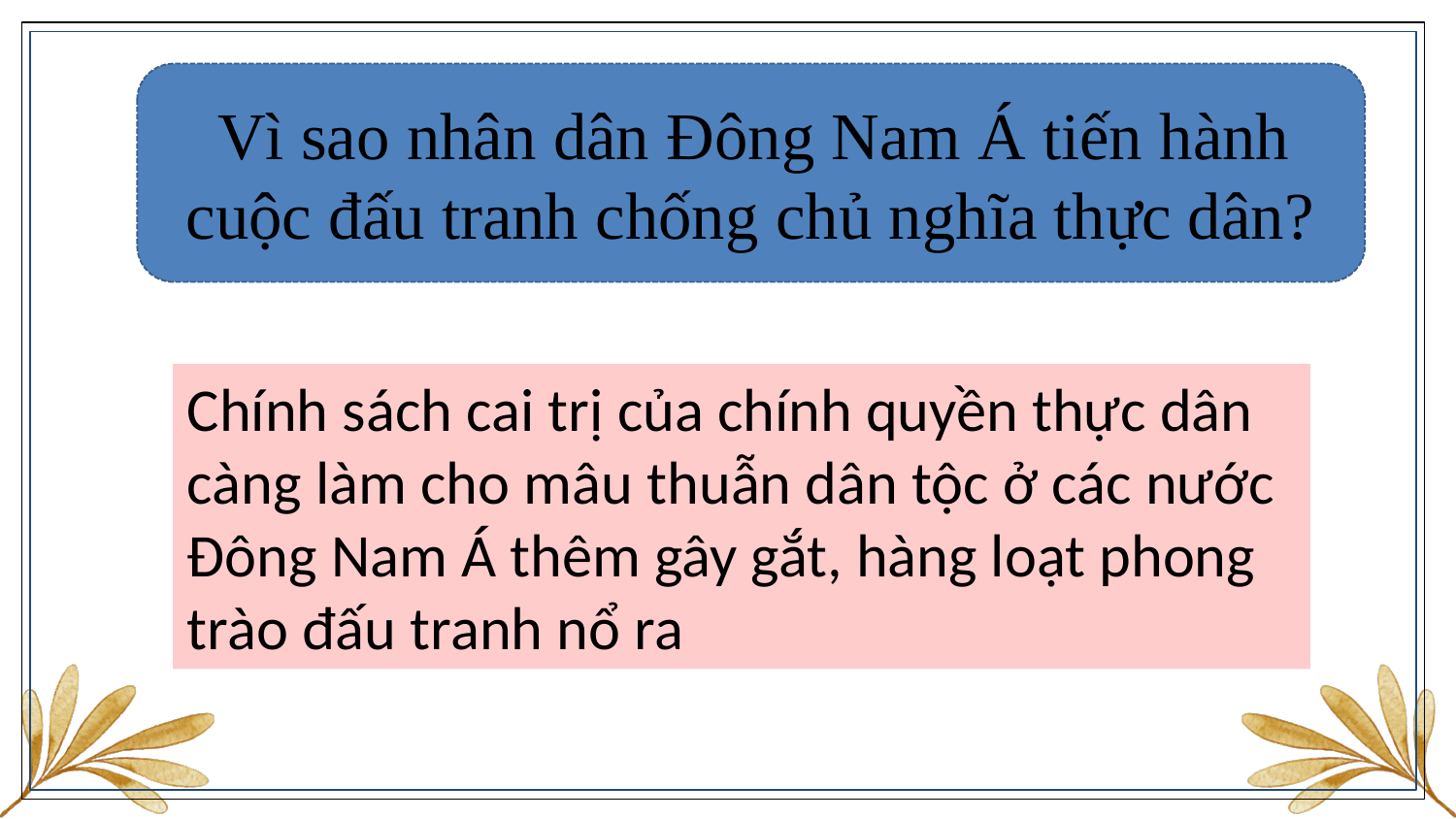

Vì sao nhân dân Đông Nam Á tiến hành cuộc đấu tranh chống chủ nghĩa thực dân?
Chính sách cai trị của chính quyền thực dân càng làm cho mâu thuẫn dân tộc ở các nước Đông Nam Á thêm gây gắt, hàng loạt phong trào đấu tranh nổ ra